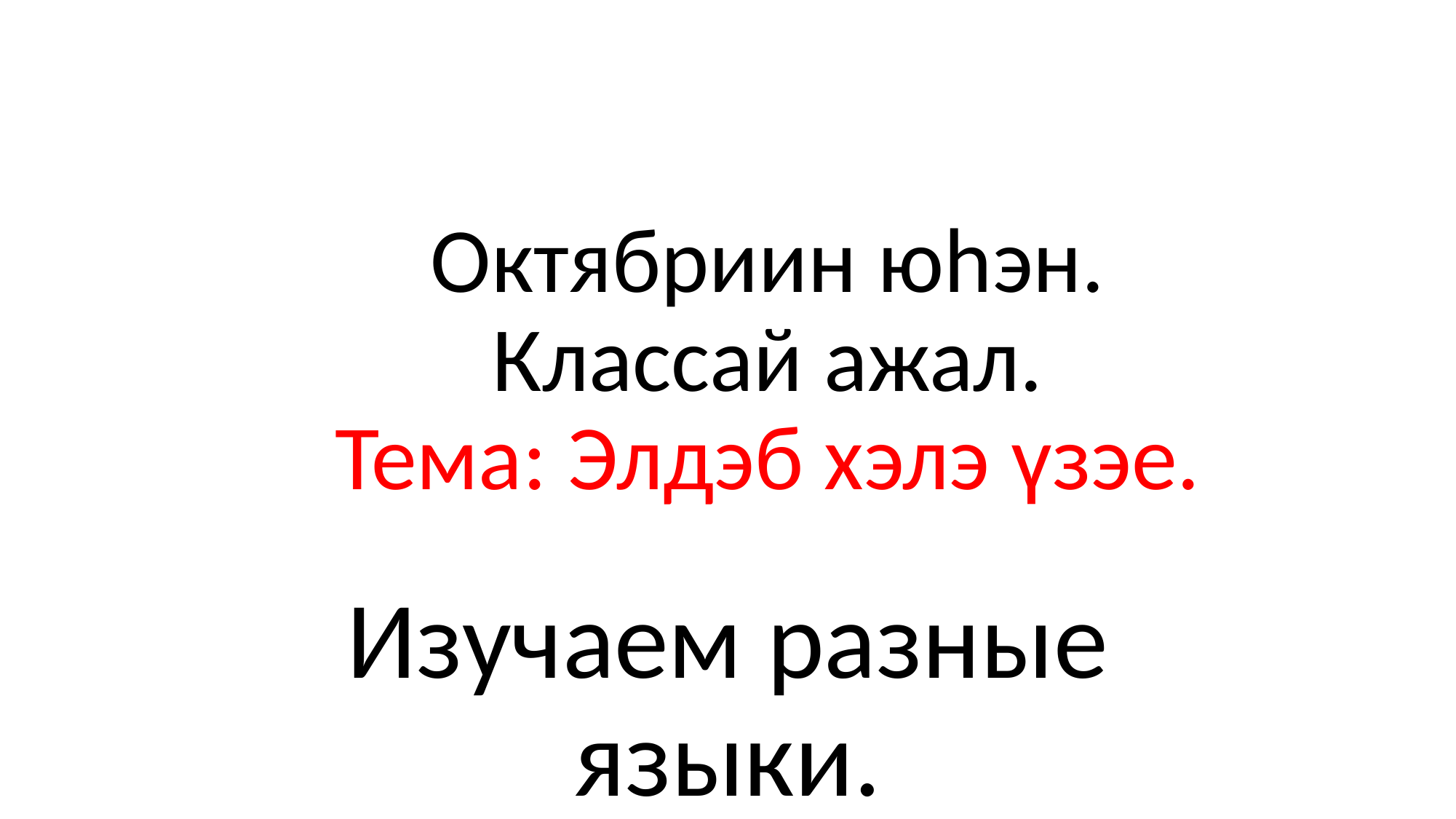

# Октябриин юhэн. Классай ажал. Тема: Элдэб хэлэ үзэе.
Изучаем разные языки.